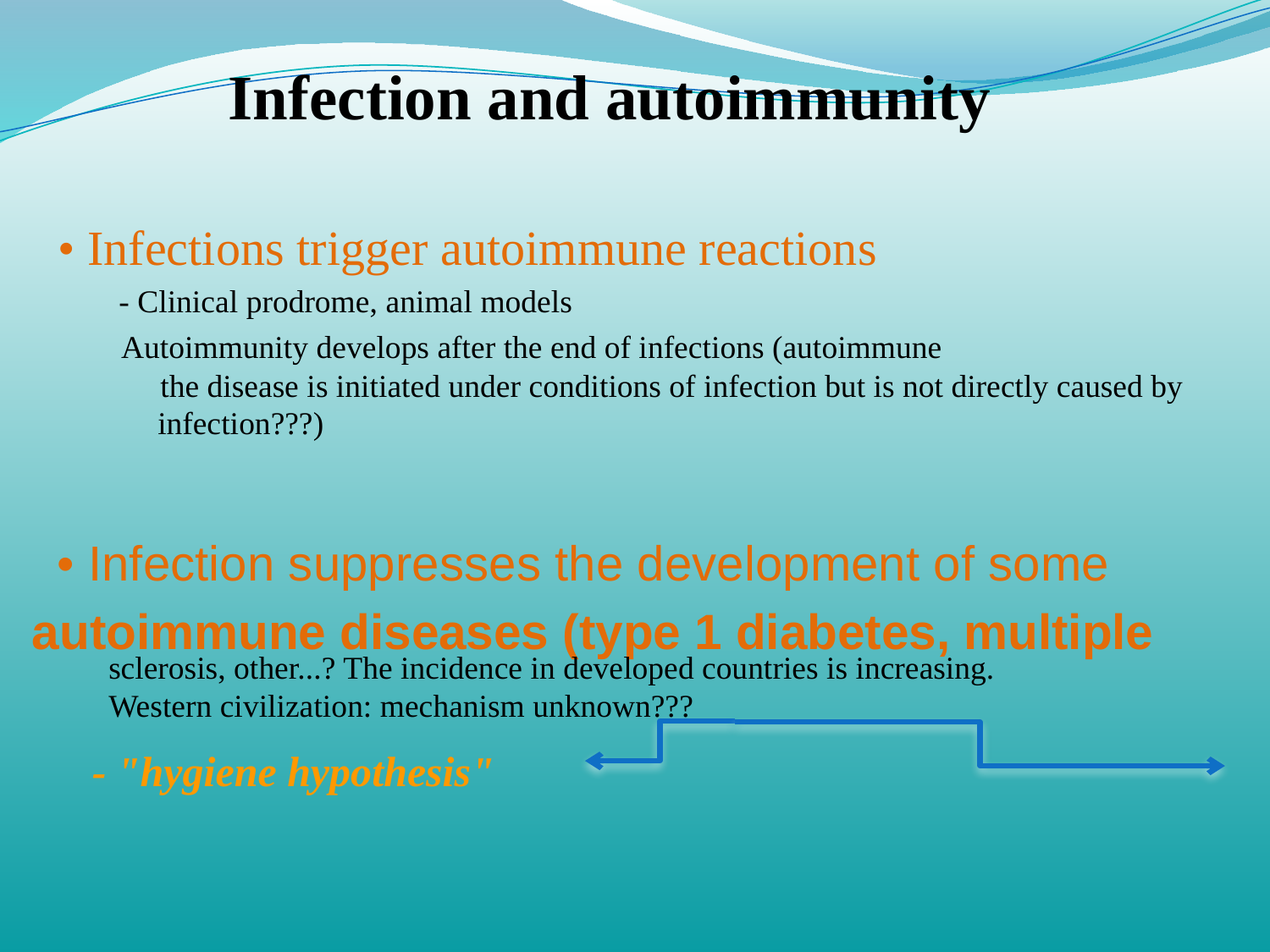

Infection and autoimmunity

• Infections trigger autoimmune reactions

- Clinical prodrome, animal models

Autoimmunity develops after the end of infections (autoimmune

the disease is initiated under conditions of infection but is not directly caused by

infection???)

• Infection suppresses the development of some

autoimmune diseases (type 1 diabetes, multiple

sclerosis, other...? The incidence in developed countries is increasing.
Western civilization: mechanism unknown???

- "hygiene hypothesis"